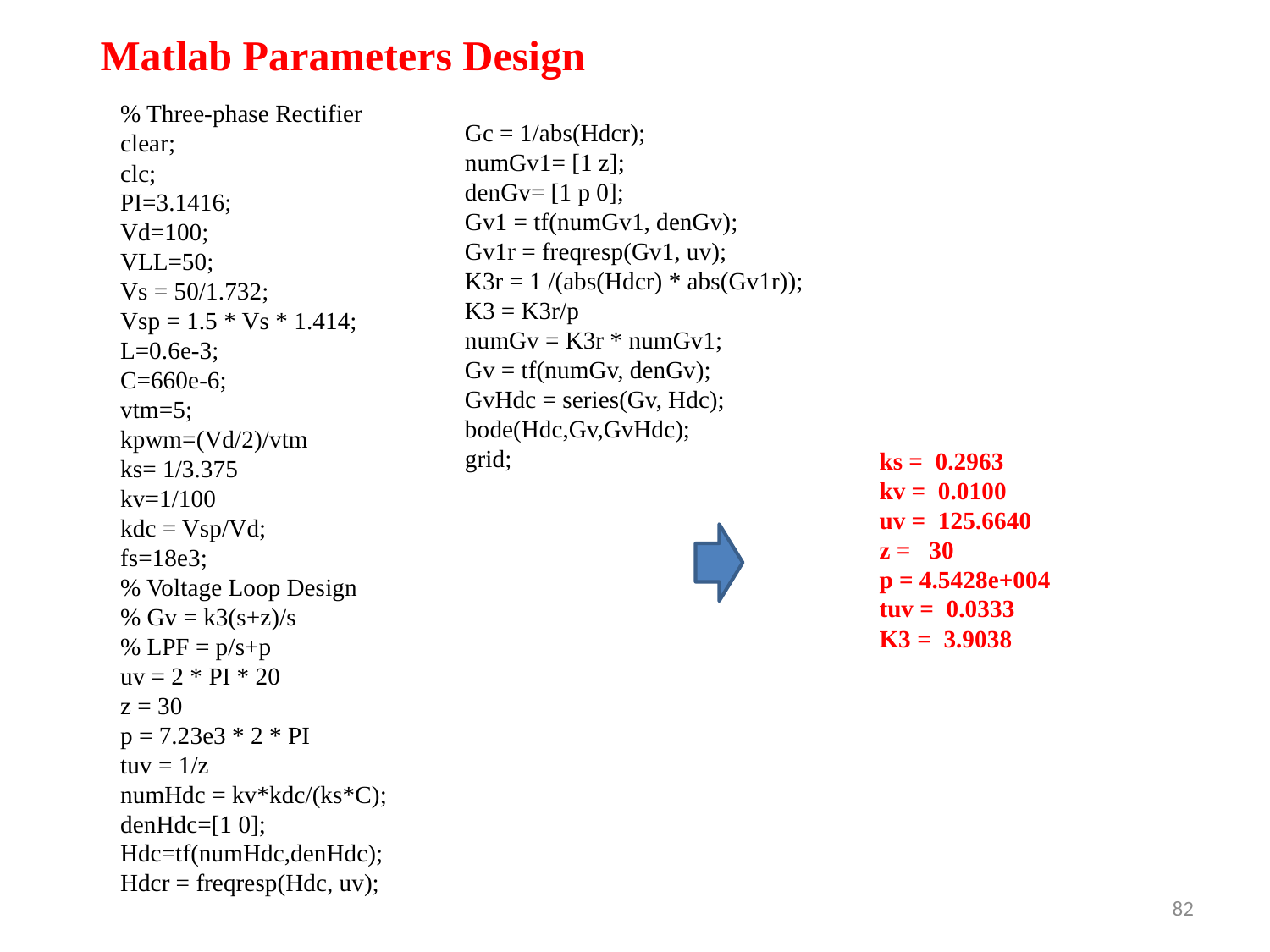

Matlab Parameters Design
% Three-phase Rectifier
clear;
clc;
PI=3.1416;
Vd=100;
VLL=50;
Vs = 50/1.732;
Vsp = 1.5 * Vs * 1.414;
L=0.6e-3;
C=660e-6;
vtm=5;
kpwm=(Vd/2)/vtm
ks= 1/3.375
kv=1/100
kdc = Vsp/Vd;
fs=18e3;
% Voltage Loop Design
% Gv = k3(s+z)/s
% LPF = p/s+p
uv = 2 * PI * 20
z = 30
p = 7.23e3 * 2 * PI
tuv = 1/z
numHdc = kv*kdc/(ks*C);
denHdc=[1 0];
Hdc=tf(numHdc,denHdc);
Hdcr = freqresp(Hdc, uv);
Gc = 1/abs(Hdcr);
numGv1= [1 z];
denGv= [1 p 0];
Gv1 = tf(numGv1, denGv);
Gv1r = freqresp(Gv1, uv);
K3r = 1 /(abs(Hdcr) * abs(Gv1r));
K3 = K3r/p
numGv = K3r * numGv1;
Gv = tf(numGv, denGv);
GvHdc = series(Gv, Hdc);
bode(Hdc,Gv,GvHdc);
grid;
ks =  0.2963
kv =  0.0100
uv =  125.6640
z =   30
p = 4.5428e+004
tuv =  0.0333
K3 =  3.9038

82